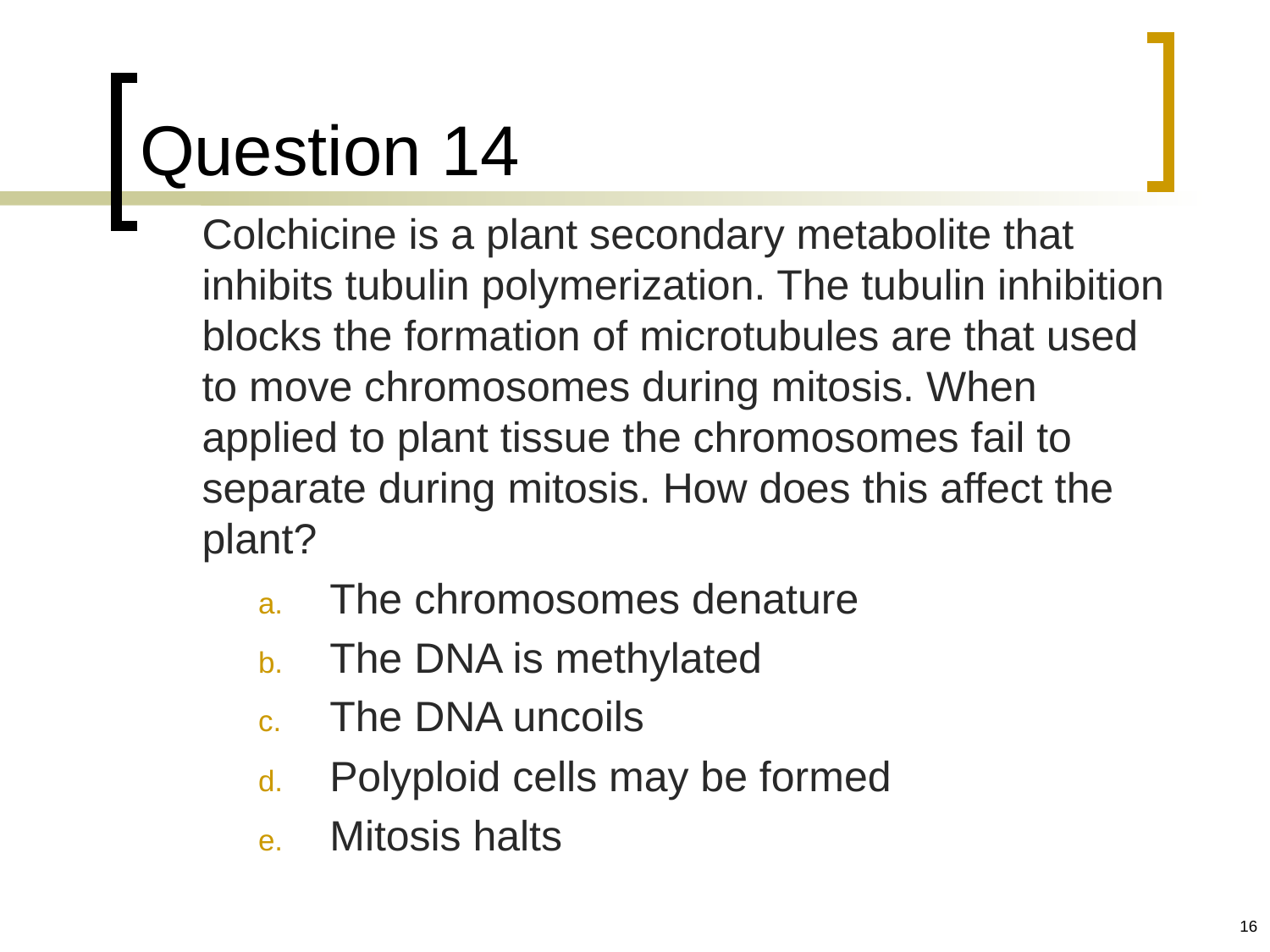

# Question 14
	Colchicine is a plant secondary metabolite that inhibits tubulin polymerization. The tubulin inhibition blocks the formation of microtubules are that used to move chromosomes during mitosis. When applied to plant tissue the chromosomes fail to separate during mitosis. How does this affect the plant?
The chromosomes denature
The DNA is methylated
The DNA uncoils
Polyploid cells may be formed
Mitosis halts